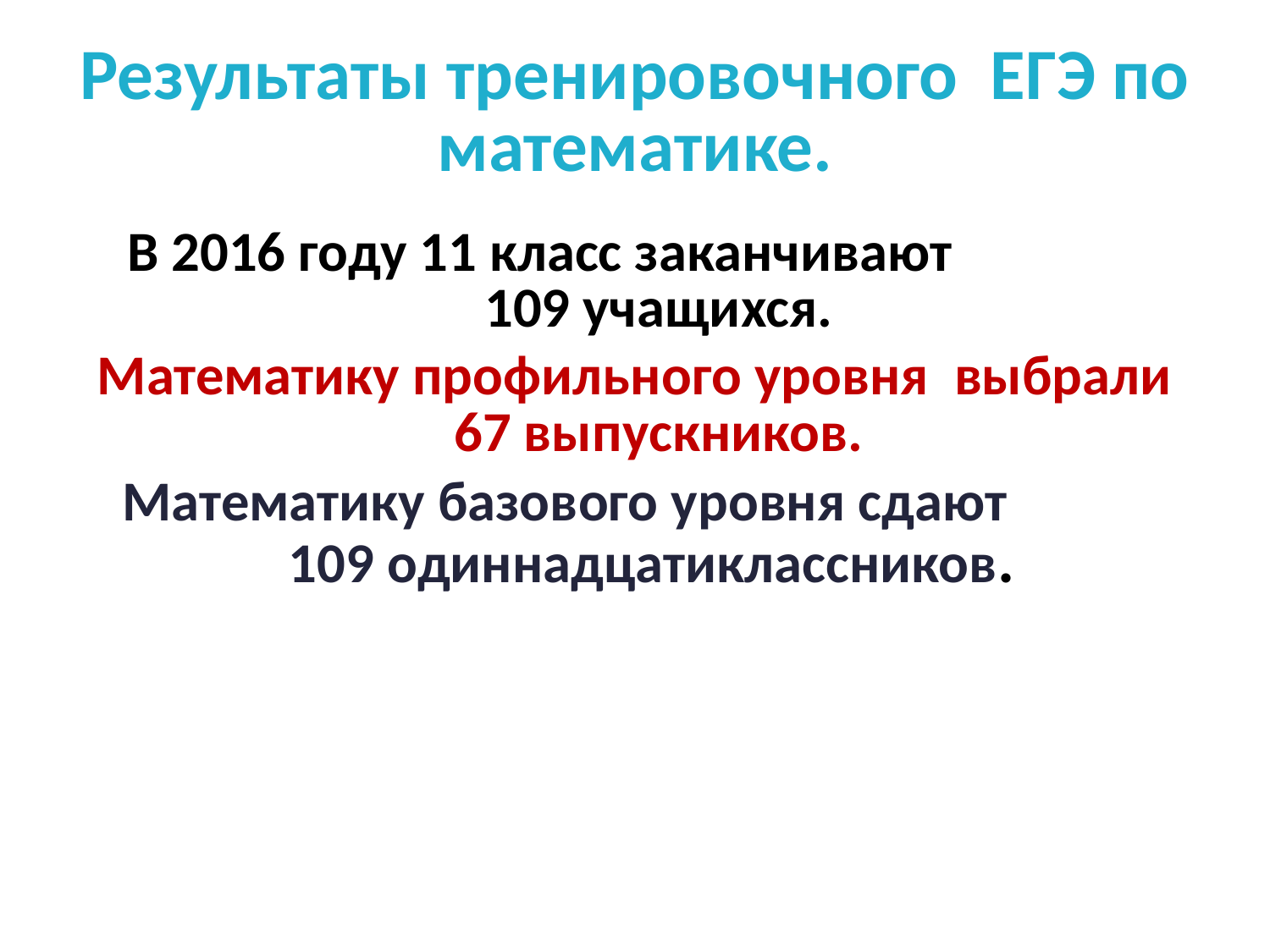

# Результаты тренировочного  ЕГЭ по математике.
 В 2016 году 11 класс заканчивают                 109 учащихся.
Математику профильного уровня  выбрали 67 выпускников.
Математику базового уровня сдают            109 одиннадцатиклассников.